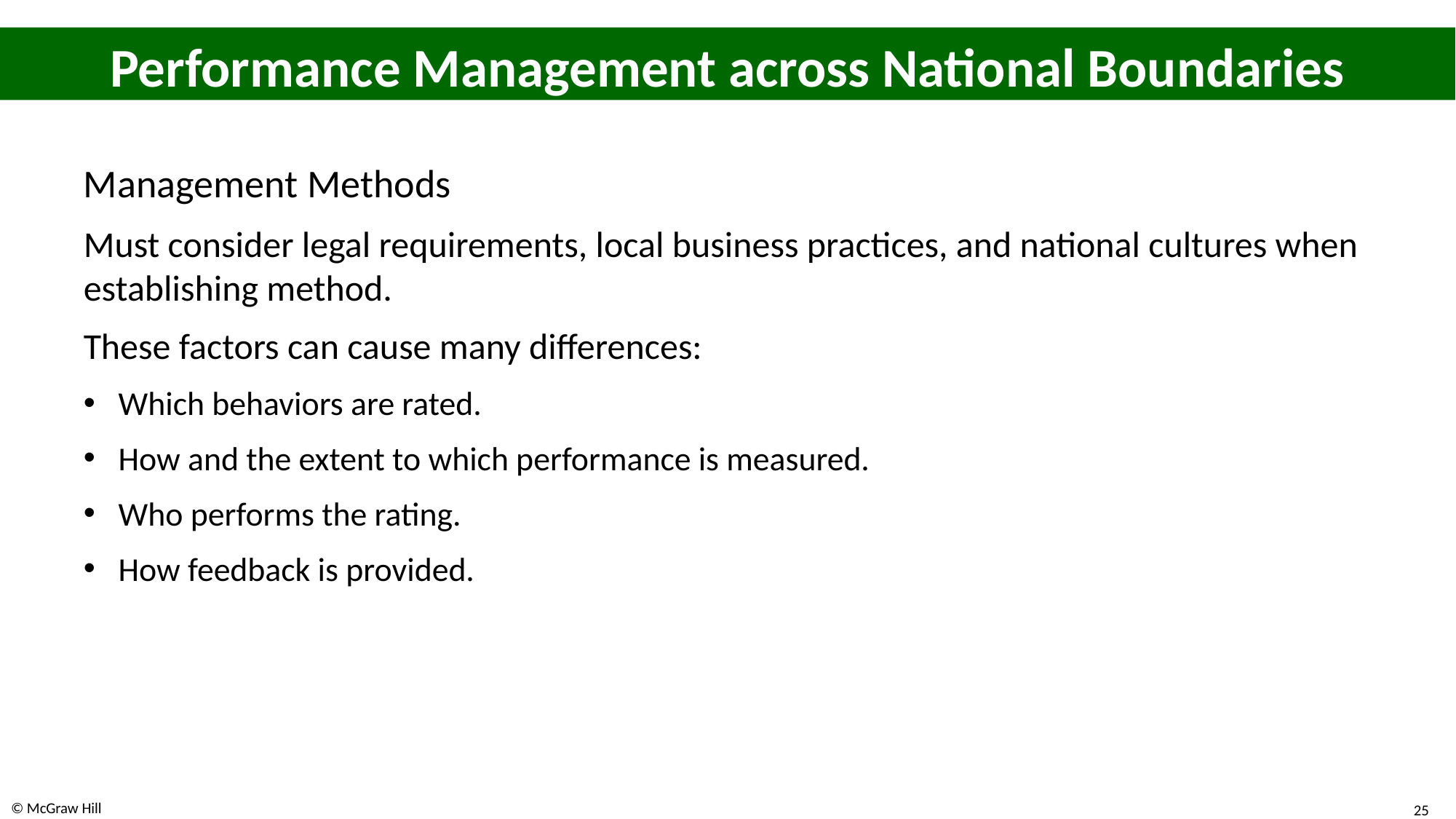

# Performance Management across National Boundaries
Management Methods
Must consider legal requirements, local business practices, and national cultures when establishing method.
These factors can cause many differences:
Which behaviors are rated.
How and the extent to which performance is measured.
Who performs the rating.
How feedback is provided.